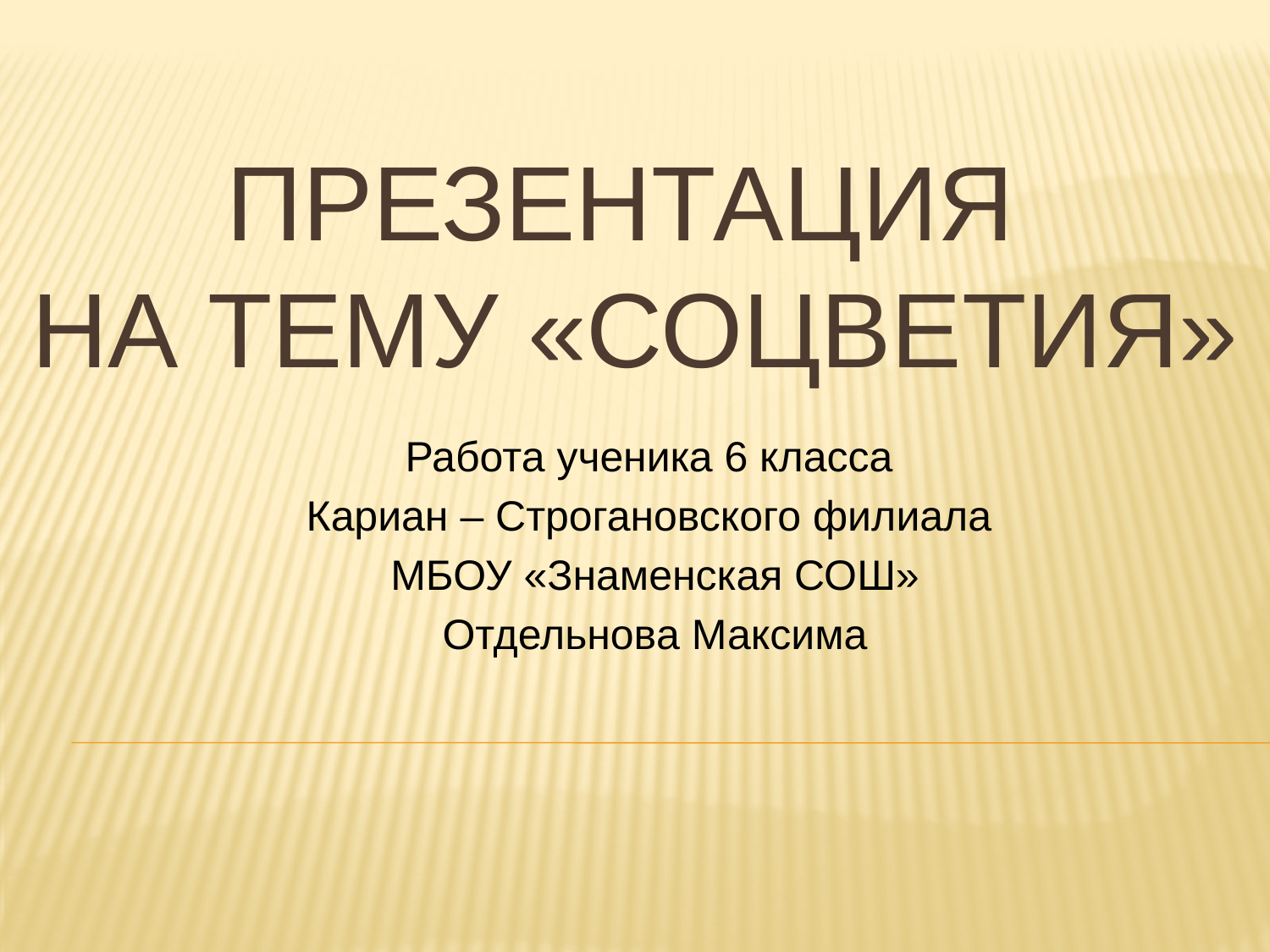

# Презентация на тему «Соцветия»
Работа ученика 6 класса
Кариан – Строгановского филиала
МБОУ «Знаменская СОШ»
Отдельнова Максима